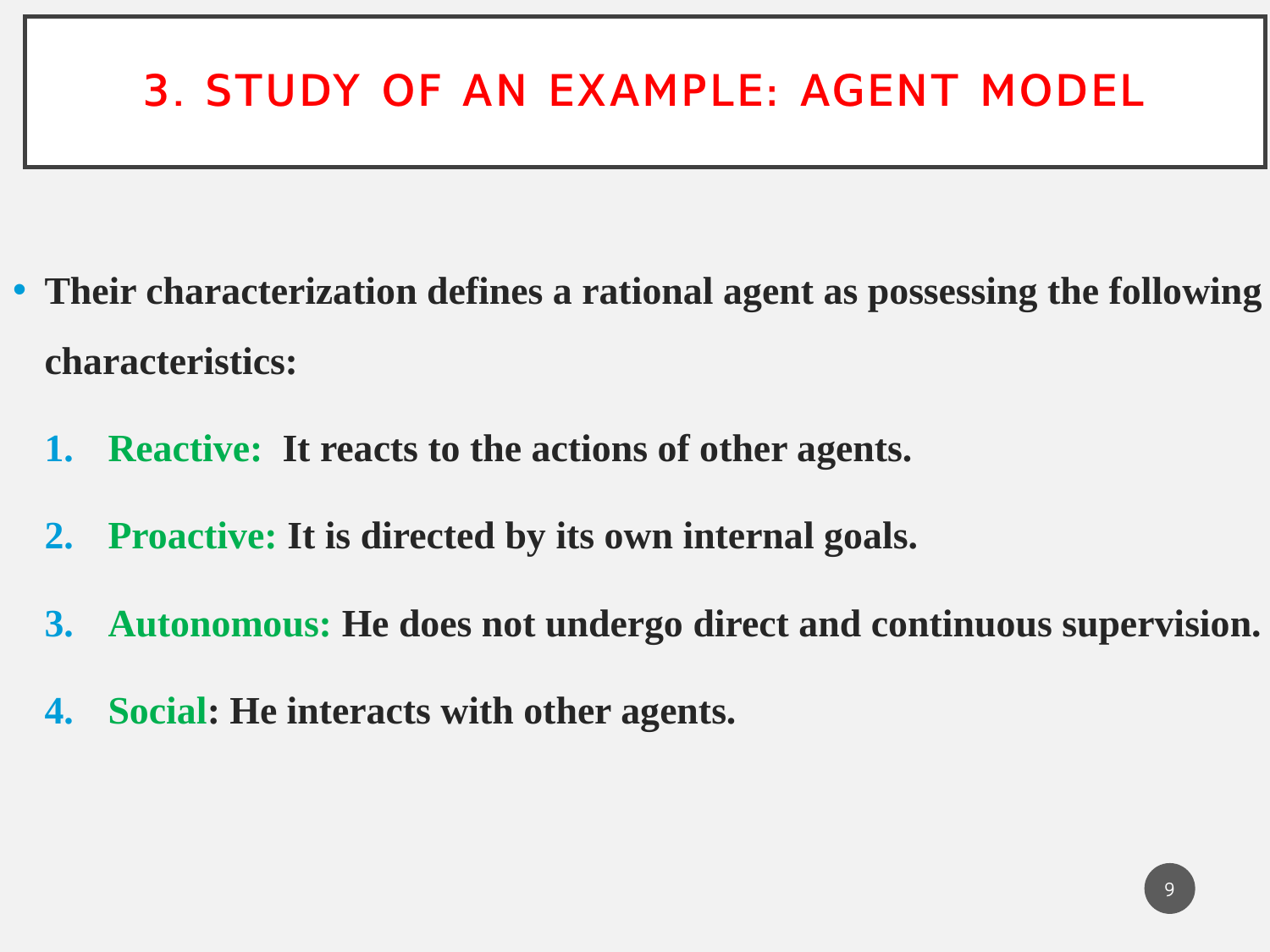

# 3. Study of an example: Agent model
Their characterization defines a rational agent as possessing the following characteristics:
Reactive:  It reacts to the actions of other agents.
Proactive: It is directed by its own internal goals.
Autonomous: He does not undergo direct and continuous supervision.
Social: He interacts with other agents.

9